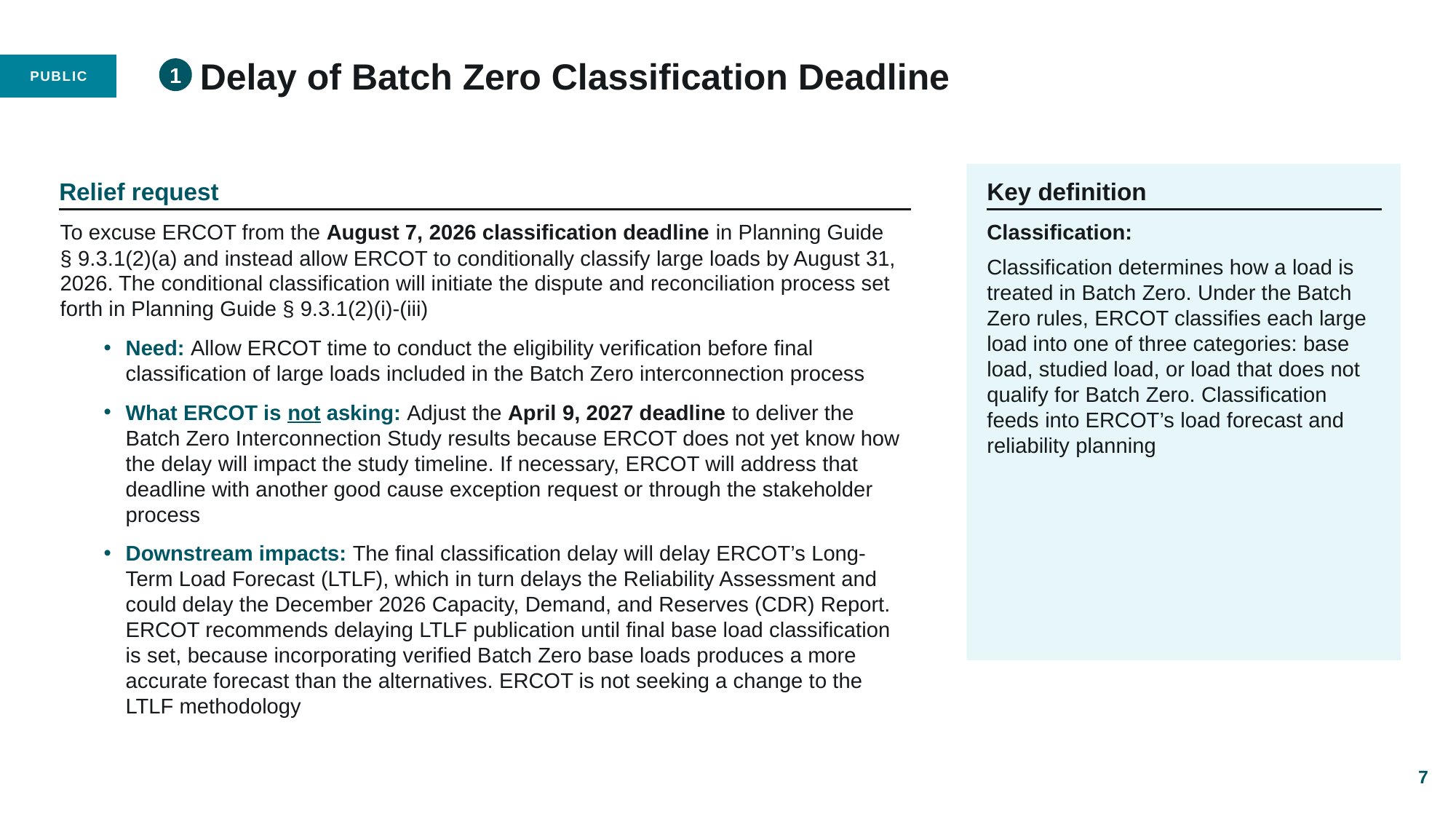

# Delay of Batch Zero Classification Deadline
1

Relief request

Key definition
Classification:
Classification determines how a load is treated in Batch Zero. Under the Batch Zero rules, ERCOT classifies each large load into one of three categories: base load, studied load, or load that does not qualify for Batch Zero. Classification feeds into ERCOT’s load forecast and reliability planning
To excuse ERCOT from the August 7, 2026 classification deadline in Planning Guide § 9.3.1(2)(a) and instead allow ERCOT to conditionally classify large loads by August 31, 2026. The conditional classification will initiate the dispute and reconciliation process set forth in Planning Guide § 9.3.1(2)(i)-(iii)
Need: Allow ERCOT time to conduct the eligibility verification before final classification of large loads included in the Batch Zero interconnection process
What ERCOT is not asking: Adjust the April 9, 2027 deadline to deliver the Batch Zero Interconnection Study results because ERCOT does not yet know how the delay will impact the study timeline. If necessary, ERCOT will address that deadline with another good cause exception request or through the stakeholder process
Downstream impacts: The final classification delay will delay ERCOT’s Long-Term Load Forecast (LTLF), which in turn delays the Reliability Assessment and could delay the December 2026 Capacity, Demand, and Reserves (CDR) Report. ERCOT recommends delaying LTLF publication until final base load classification is set, because incorporating verified Batch Zero base loads produces a more accurate forecast than the alternatives. ERCOT is not seeking a change to the LTLF methodology

7